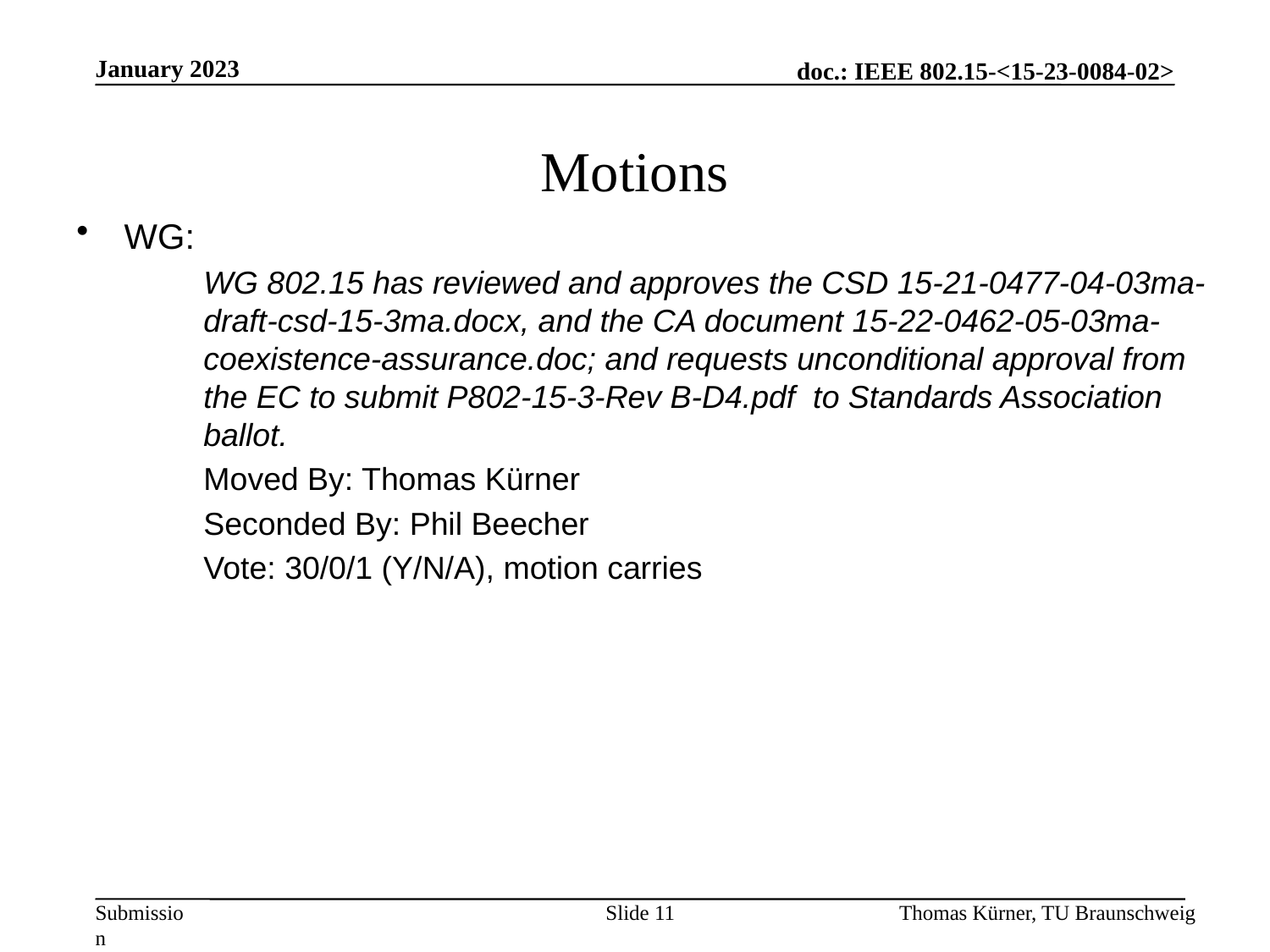

January 2023
# Motions
WG:
	WG 802.15 has reviewed and approves the CSD 15-21-0477-04-03ma-	draft-csd-15-3ma.docx, and the CA document 15-22-0462-05-03ma-	coexistence-assurance.doc; and requests unconditional approval from 	the EC to submit P802-15-3-Rev B-D4.pdf  to Standards Association 	ballot.
	Moved By: Thomas Kürner
	Seconded By: Phil Beecher
	Vote: 30/0/1 (Y/N/A), motion carries
Slide 11
Thomas Kürner, TU Braunschweig